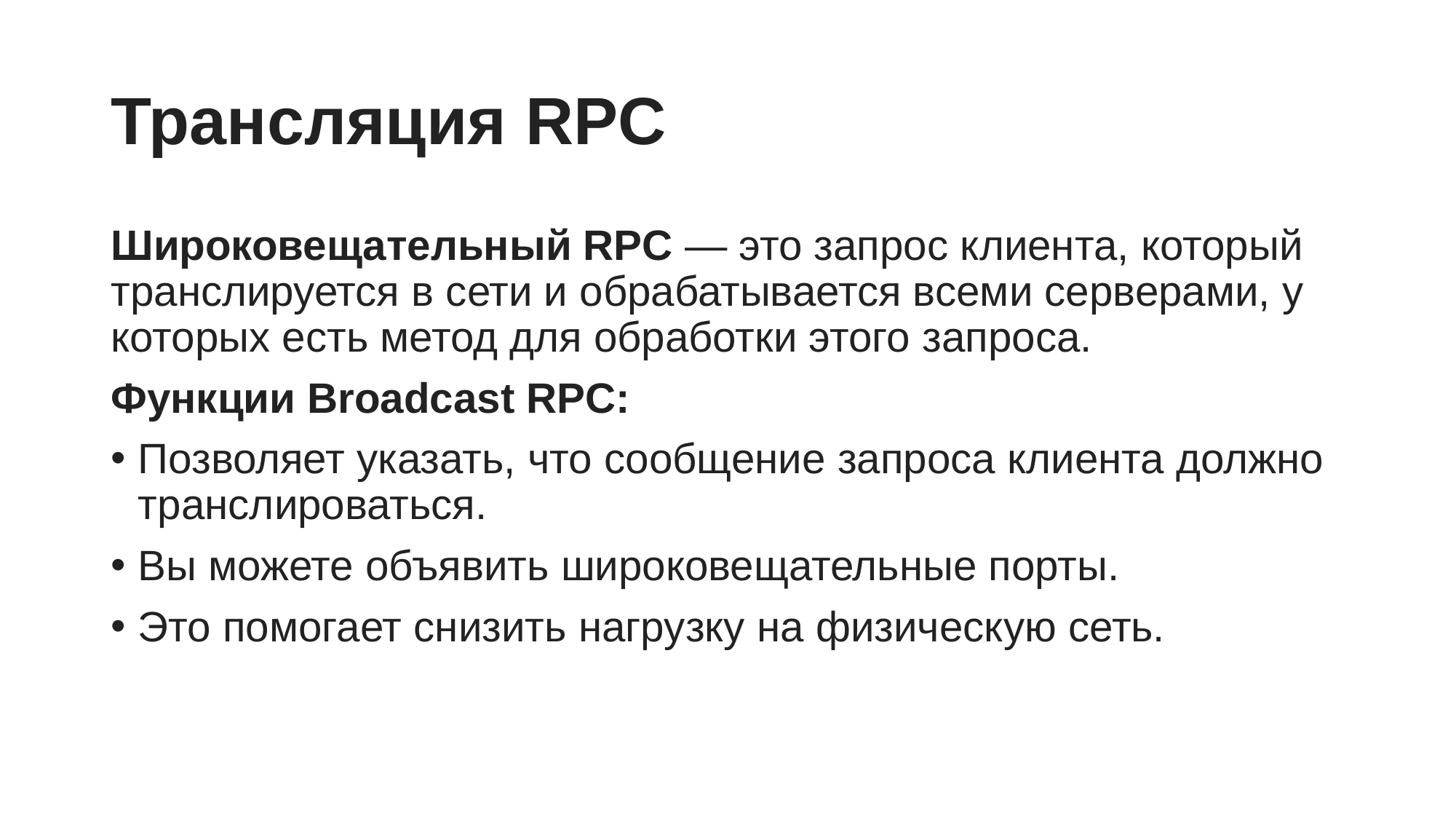

# Трансляция RPC
Широковещательный RPC — это запрос клиента, который транслируется в сети и обрабатывается всеми серверами, у которых есть метод для обработки этого запроса.
Функции Broadcast RPC:
Позволяет указать, что сообщение запроса клиента должно транслироваться.
Вы можете объявить широковещательные порты.
Это помогает снизить нагрузку на физическую сеть.